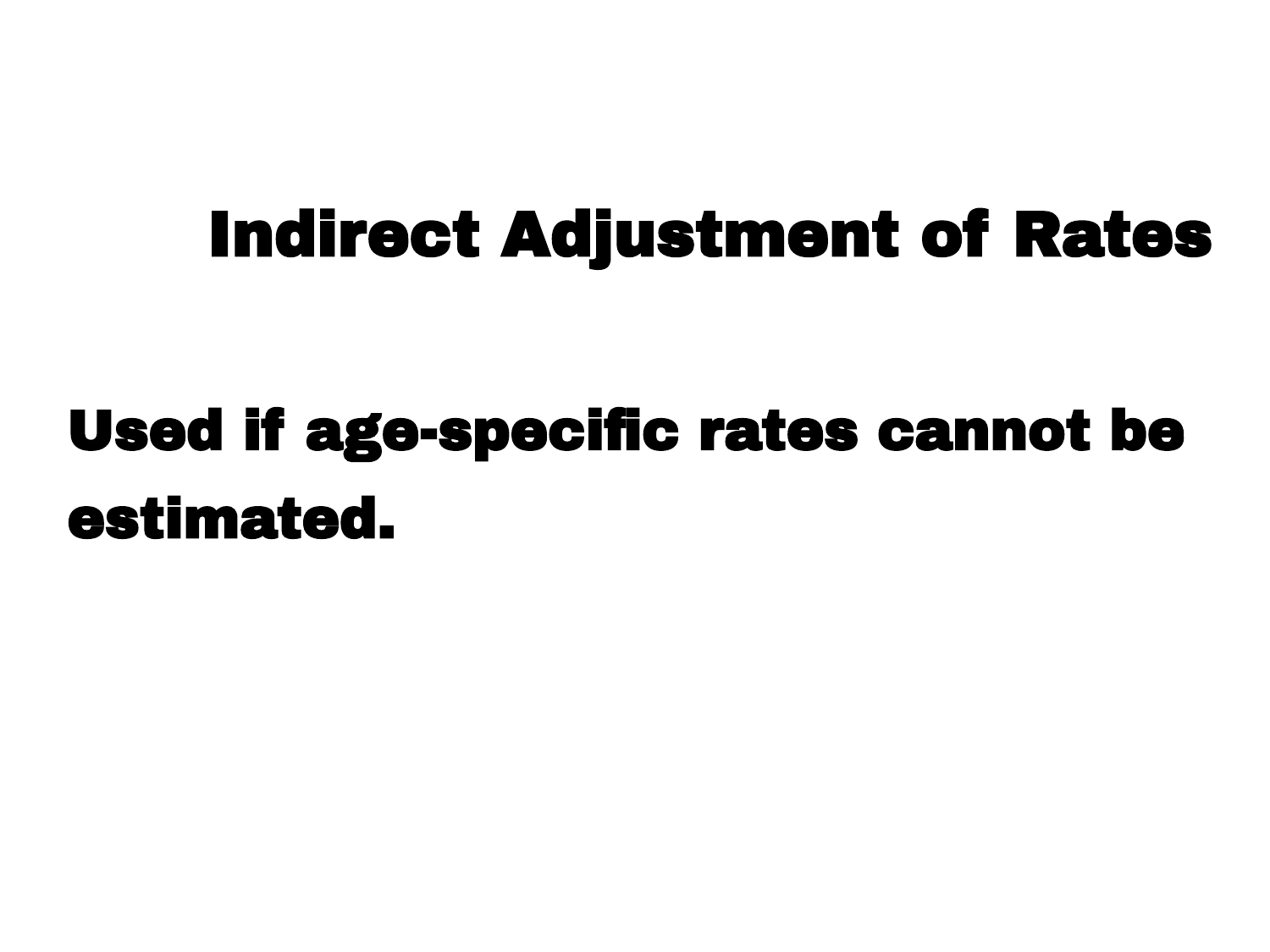

Indirect Adjustment of Rates
Used if age-specific rates cannot be estimated.